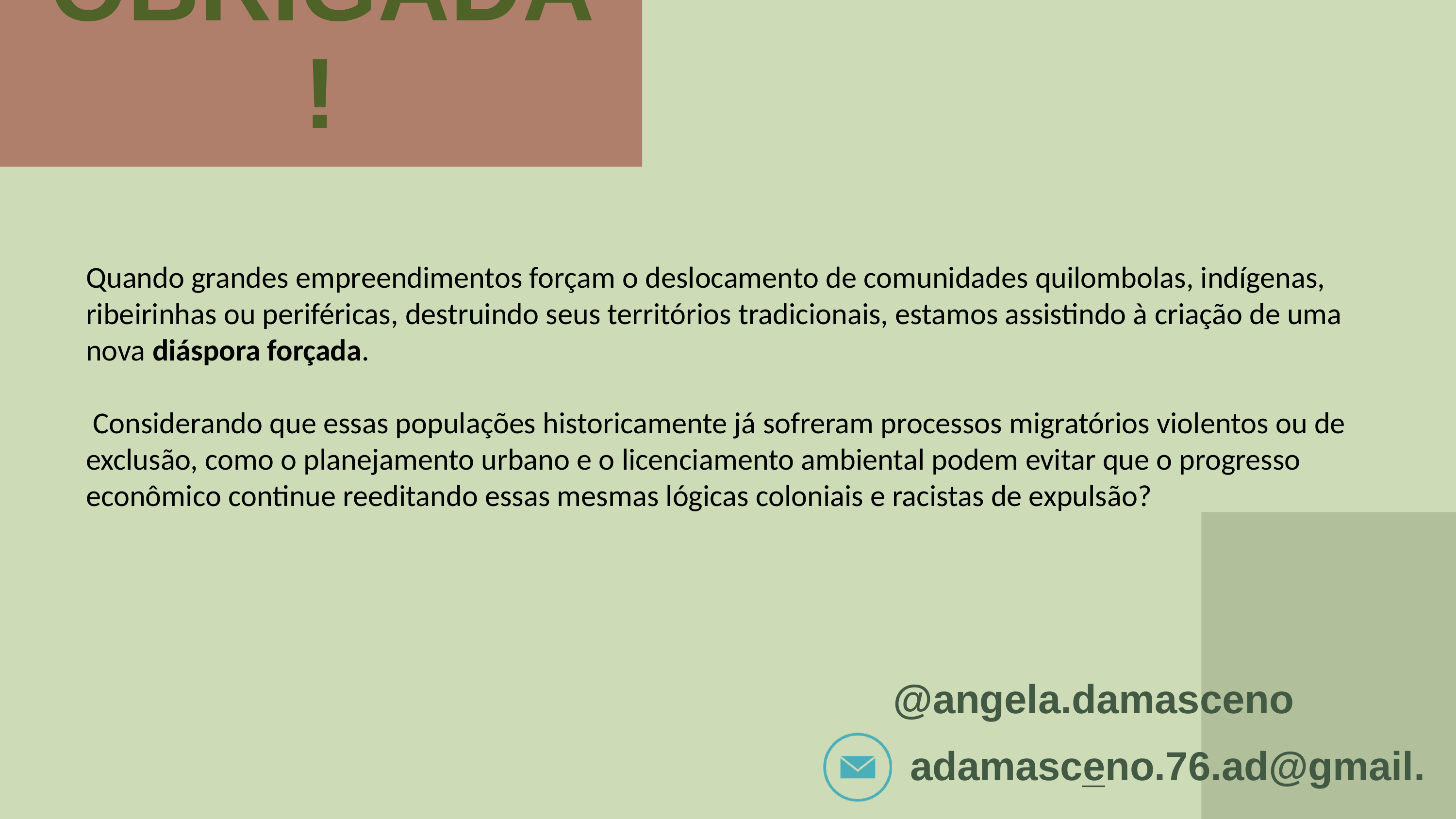

OBRIGADA !

Quando grandes empreendimentos forçam o deslocamento de comunidades quilombolas, indígenas, ribeirinhas ou periféricas, destruindo seus territórios tradicionais, estamos assistindo à criação de uma nova diáspora forçada.

 Considerando que essas populações historicamente já sofreram processos migratórios violentos ou de exclusão, como o planejamento urbano e o licenciamento ambiental podem evitar que o progresso econômico continue reeditando essas mesmas lógicas coloniais e racistas de expulsão?

@angela.damasceno_

adamasceno.76.ad@gmail.com